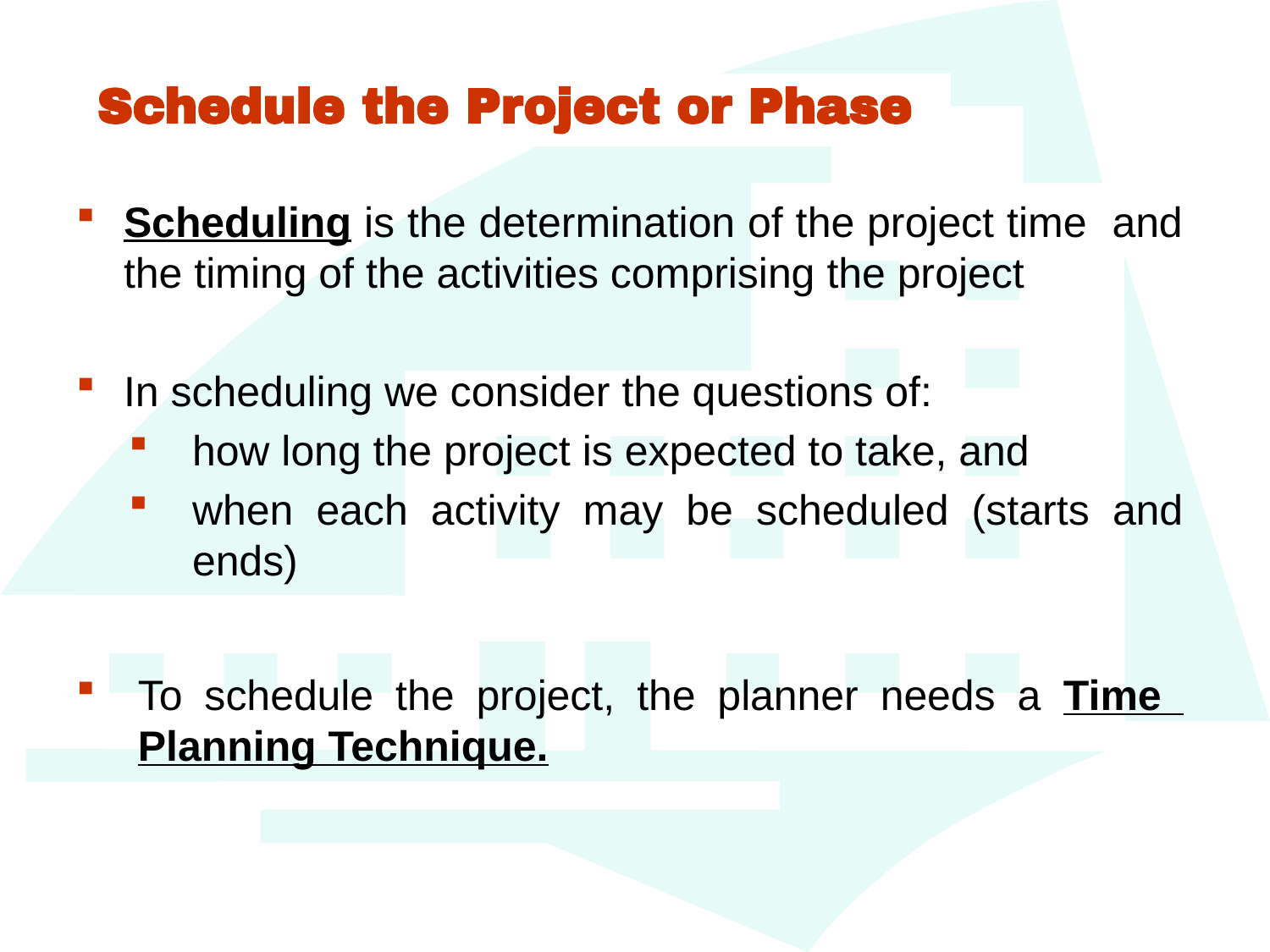

# Schedule the Project or Phase
Scheduling is the determination of the project time  and the timing of the activities comprising the project

In scheduling we consider the questions of:
how long the project is expected to take, and
when each activity may be scheduled (starts and ends)

To schedule the project, the planner needs a Time  Planning Technique.